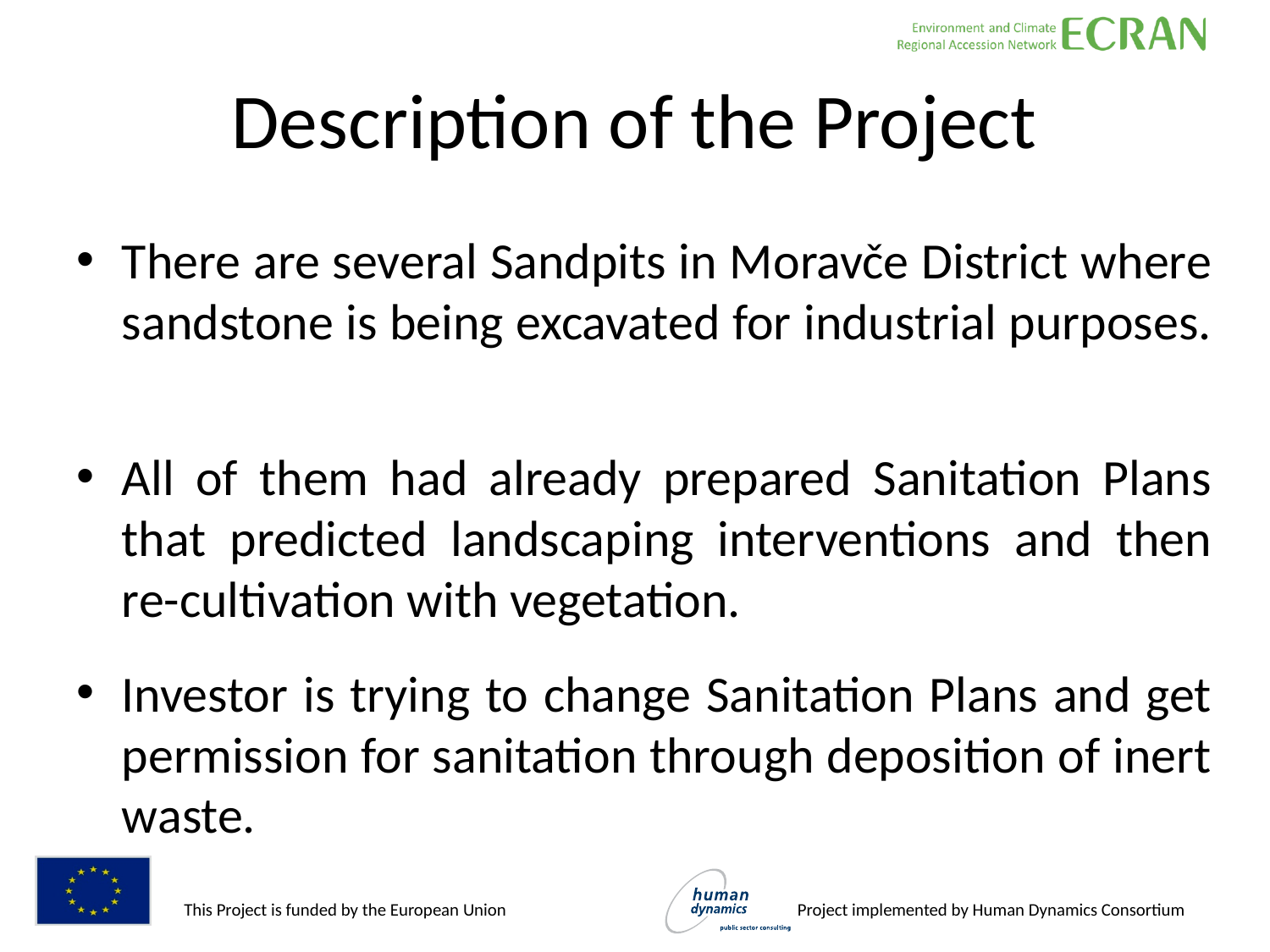

# Description of the Project
There are several Sandpits in Moravče District where sandstone is being excavated for industrial purposes.

All of them had already prepared Sanitation Plans that predicted landscaping interventions and then re-cultivation with vegetation.

Investor is trying to change Sanitation Plans and get permission for sanitation through deposition of inert waste.